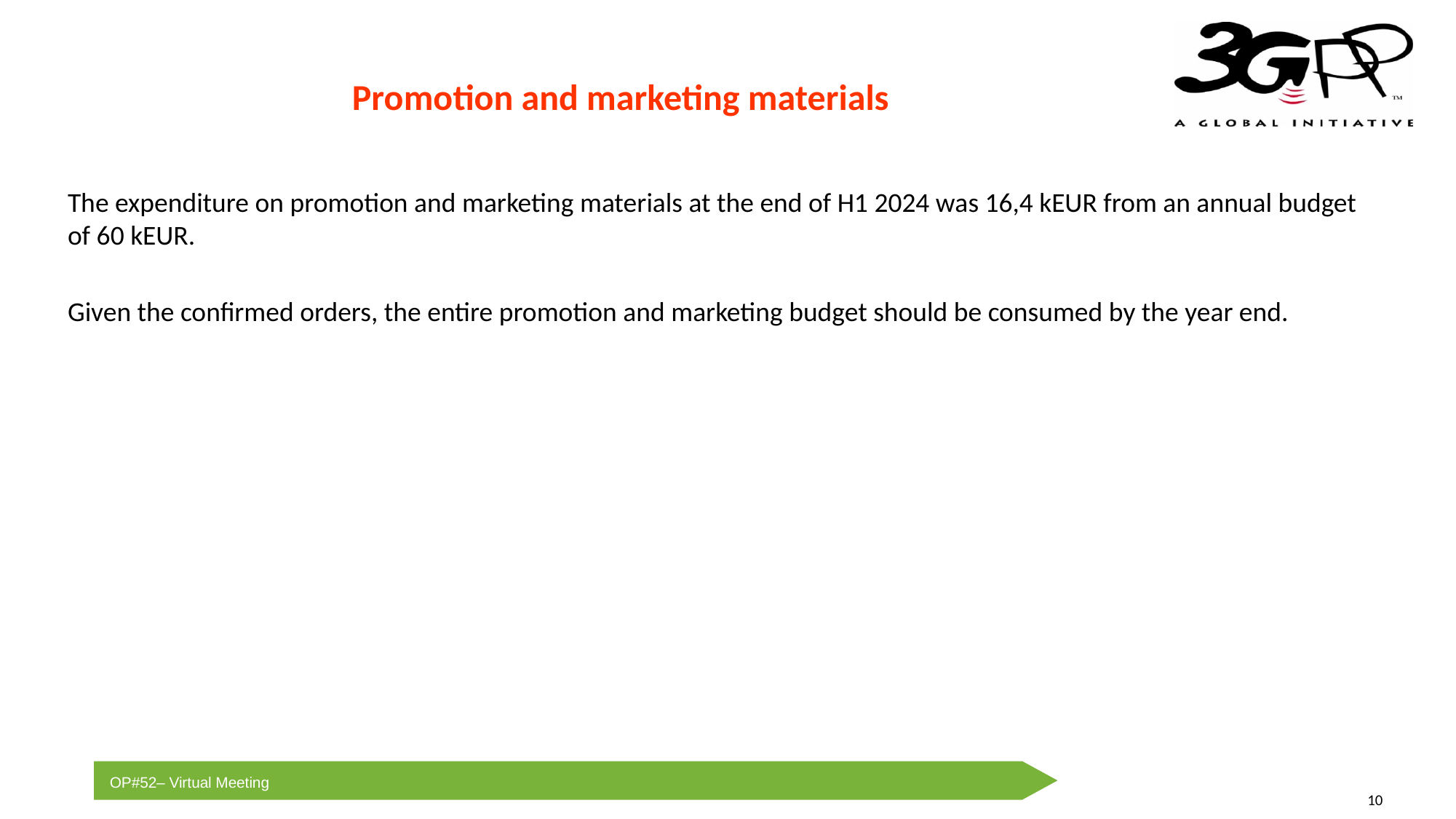

# Promotion and marketing materials

The expenditure on promotion and marketing materials at the end of H1 2024 was 16,4 kEUR from an annual budget of 60 kEUR.

Given the confirmed orders, the entire promotion and marketing budget should be consumed by the year end.